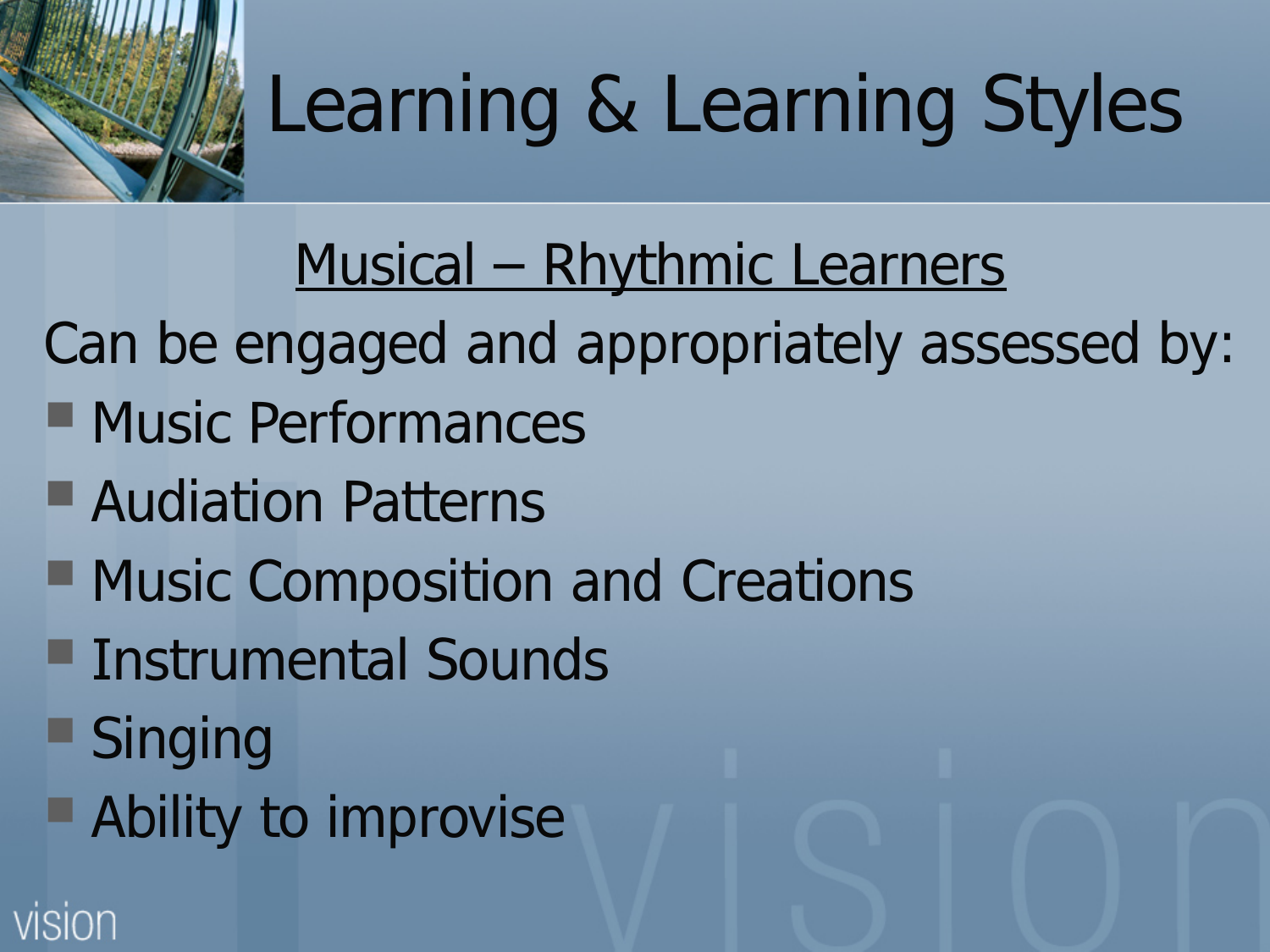

# Learning & Learning Styles
Musical – Rhythmic Learners
Can be engaged and appropriately assessed by:
Music Performances
Audiation Patterns
Music Composition and Creations
Instrumental Sounds
Singing
Ability to improvise